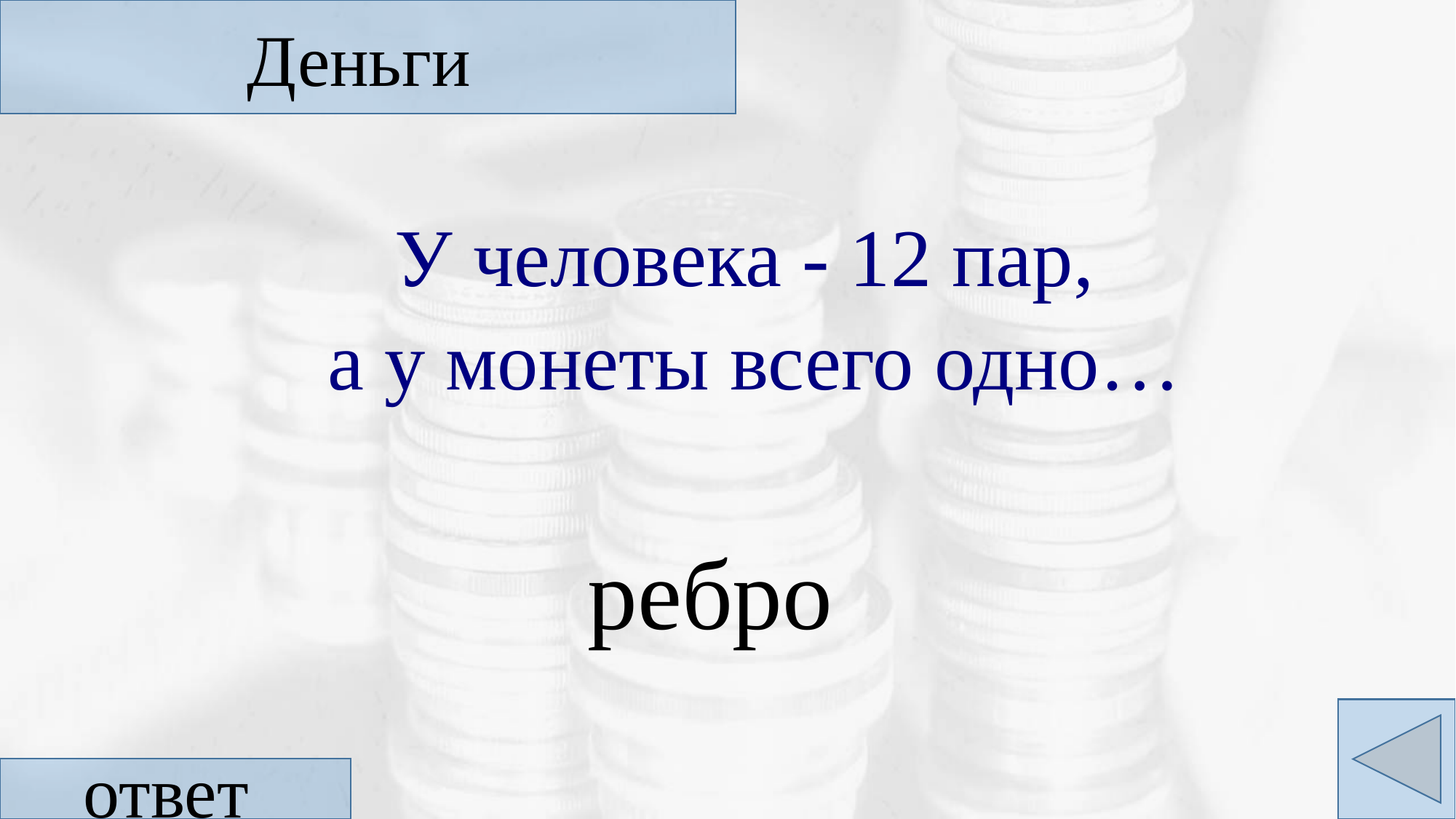

Деньги
У человека - 12 пар,
а у монеты всего одно…

ребро

ответ